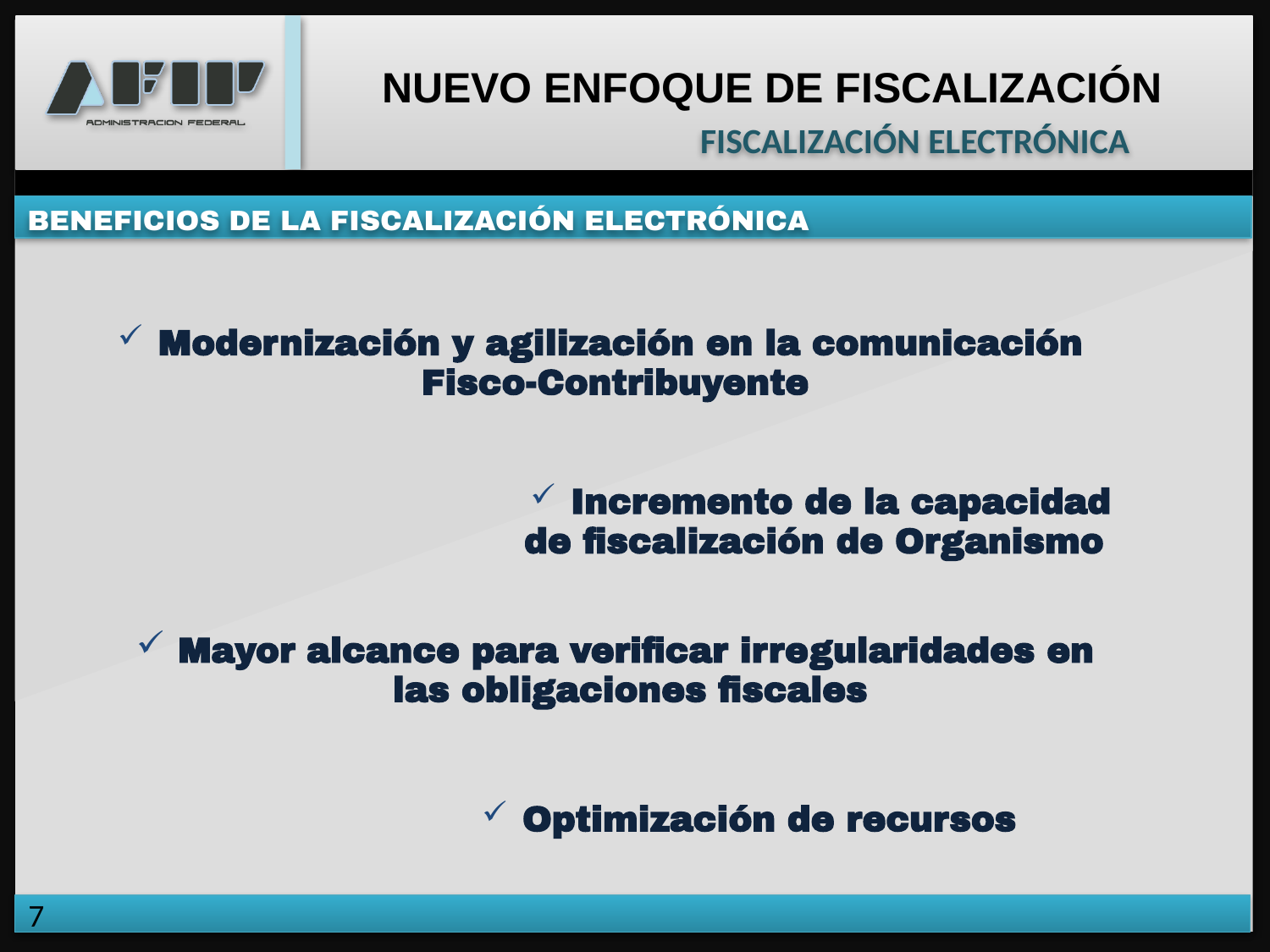

FISCALIZACIÓN ELECTRÓNICA
BENEFICIOS DE LA FISCALIZACIÓN ELECTRÓNICA
 Modernización y agilización en la comunicación Fisco-Contribuyente
 Incremento de la capacidad
   de fiscalización de Organismo
 Mayor alcance para verificar irregularidades en las obligaciones fiscales
 Optimización de recursos
7